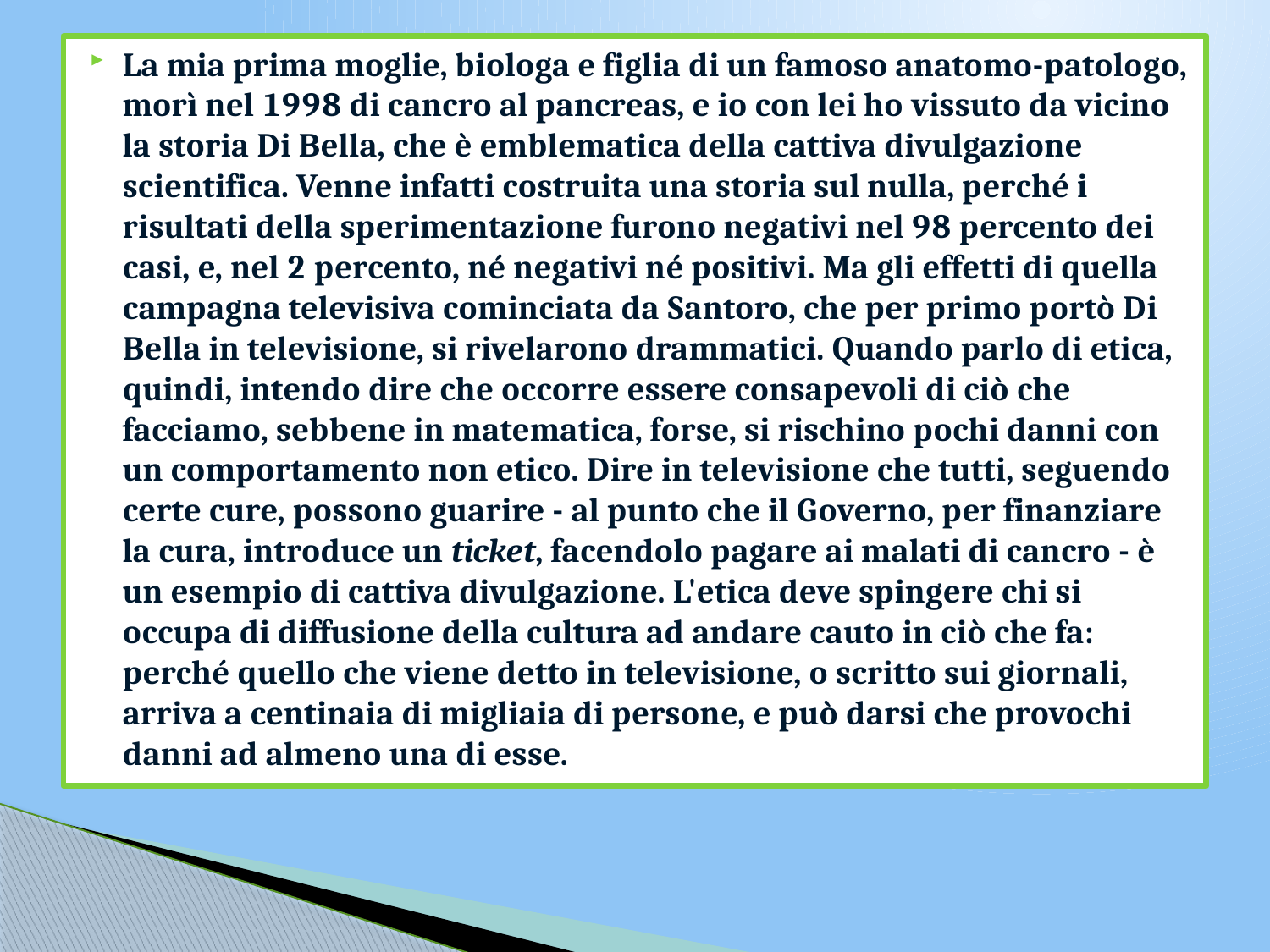

La mia prima moglie, biologa e figlia di un famoso anatomo-patologo, morì nel 1998 di cancro al pancreas, e io con lei ho vissuto da vicino la storia Di Bella, che è emblematica della cattiva divulgazione scientifica. Venne infatti costruita una storia sul nulla, perché i risultati della sperimentazione furono negativi nel 98 percento dei casi, e, nel 2 percento, né negativi né positivi. Ma gli effetti di quella campagna televisiva cominciata da Santoro, che per primo portò Di Bella in televisione, si rivelarono drammatici. Quando parlo di etica, quindi, intendo dire che occorre essere consapevoli di ciò che facciamo, sebbene in matematica, forse, si rischino pochi danni con un comportamento non etico. Dire in televisione che tutti, seguendo certe cure, possono guarire - al punto che il Governo, per finanziare la cura, introduce un ticket, facendolo pagare ai malati di cancro - è un esempio di cattiva divulgazione. L'etica deve spingere chi si occupa di diffusione della cultura ad andare cauto in ciò che fa: perché quello che viene detto in televisione, o scritto sui giornali, arriva a centinaia di migliaia di persone, e può darsi che provochi danni ad almeno una di esse.